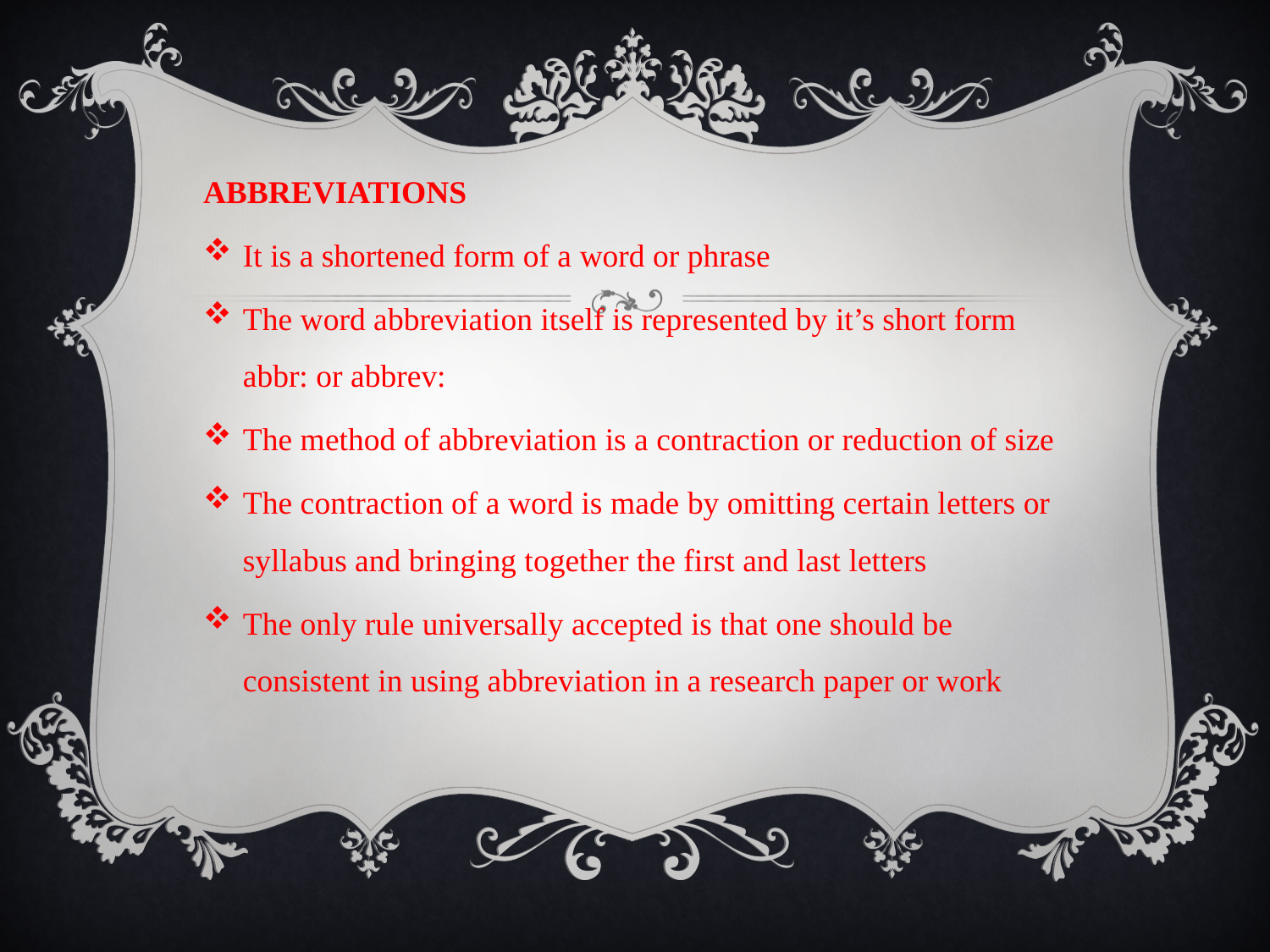

ABBREVIATIONS
It is a shortened form of a word or phrase
The word abbreviation itself is represented by it’s short form abbr: or abbrev:
The method of abbreviation is a contraction or reduction of size
The contraction of a word is made by omitting certain letters or syllabus and bringing together the first and last letters
The only rule universally accepted is that one should be consistent in using abbreviation in a research paper or work